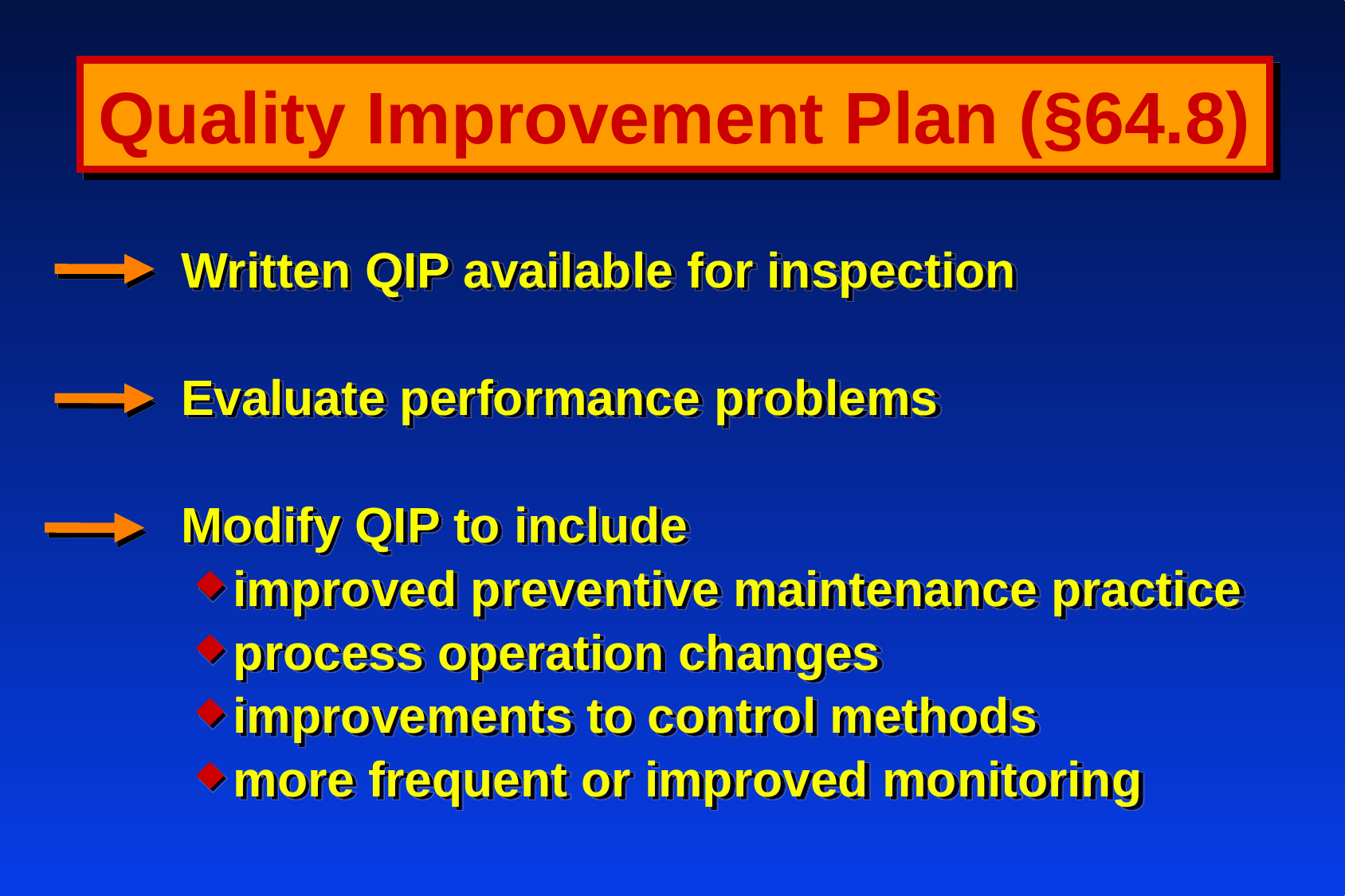

# Quality Improvement Plan (§64.8)
	Written QIP available for inspection

	Evaluate performance problems

	Modify QIP to include
improved preventive maintenance practice
process operation changes
improvements to control methods
more frequent or improved monitoring